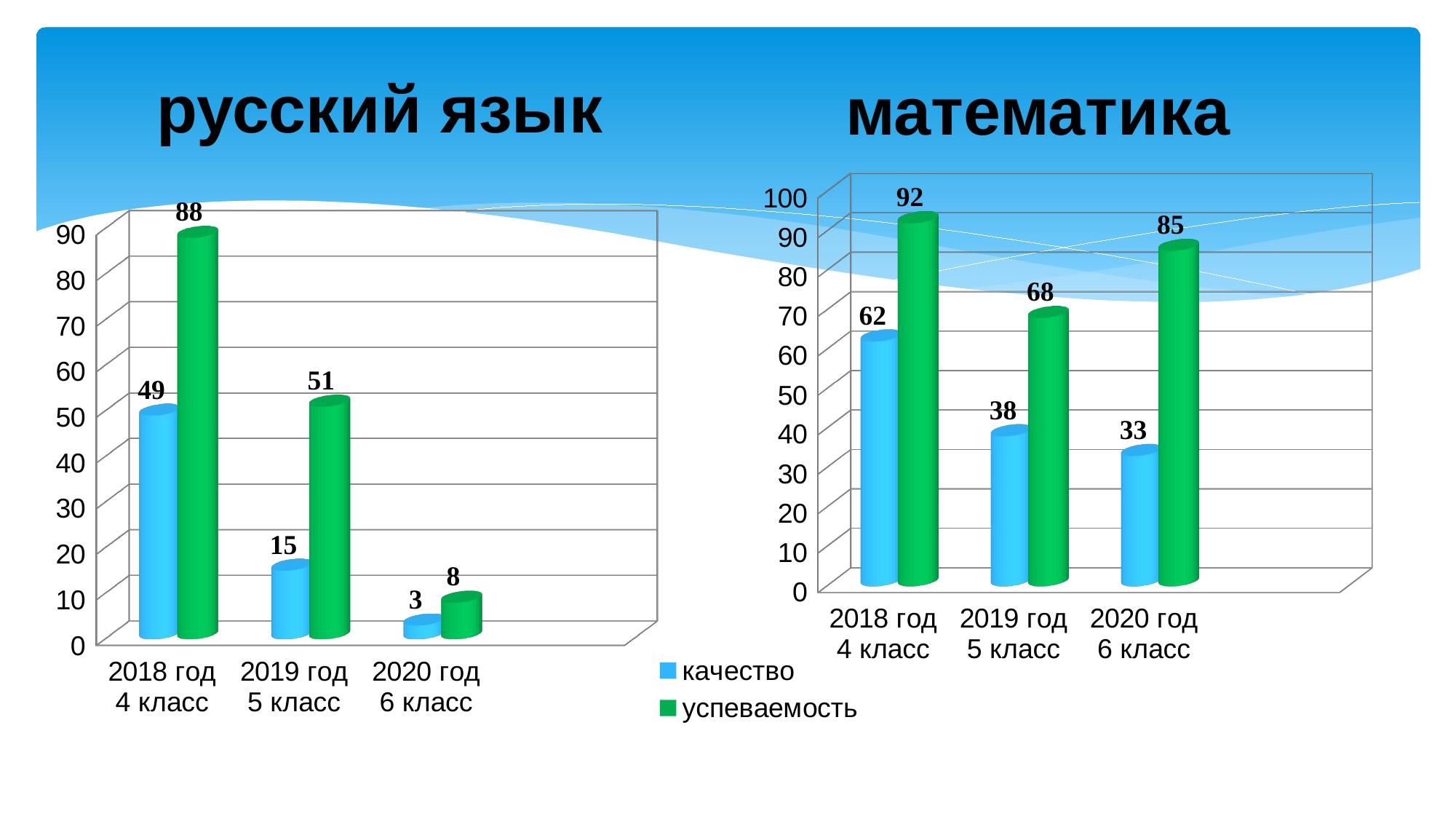

# русский язык
математика

[unsupported chart]

[unsupported chart]